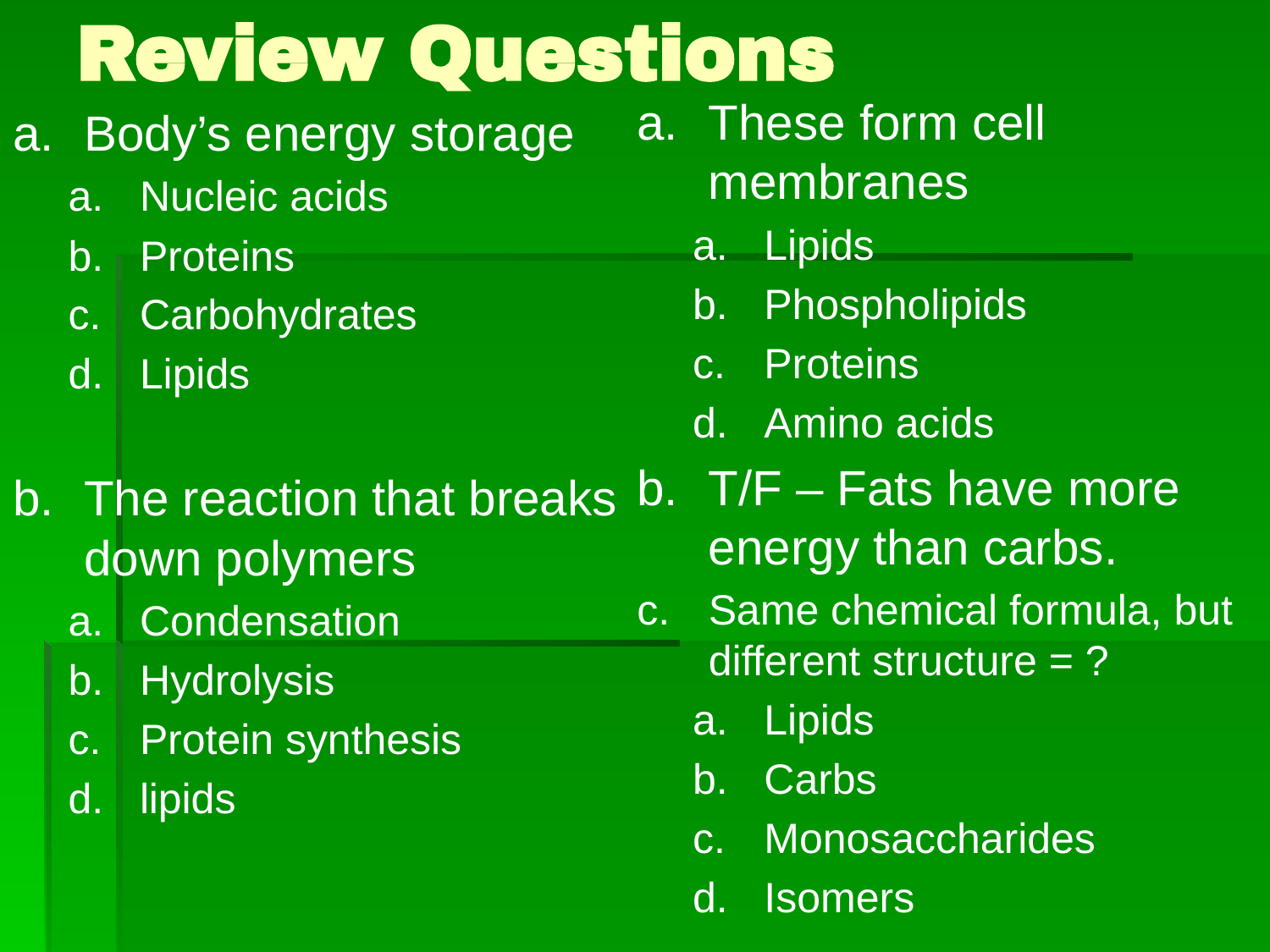

# Review Questions
These form cell membranes
Lipids
Phospholipids
Proteins
Amino acids
T/F – Fats have more energy than carbs.
Same chemical formula, but different structure = ?
Lipids
Carbs
Monosaccharides
Isomers

Body’s energy storage
Nucleic acids
Proteins
Carbohydrates
Lipids

The reaction that breaks down polymers
Condensation
Hydrolysis
Protein synthesis
lipids